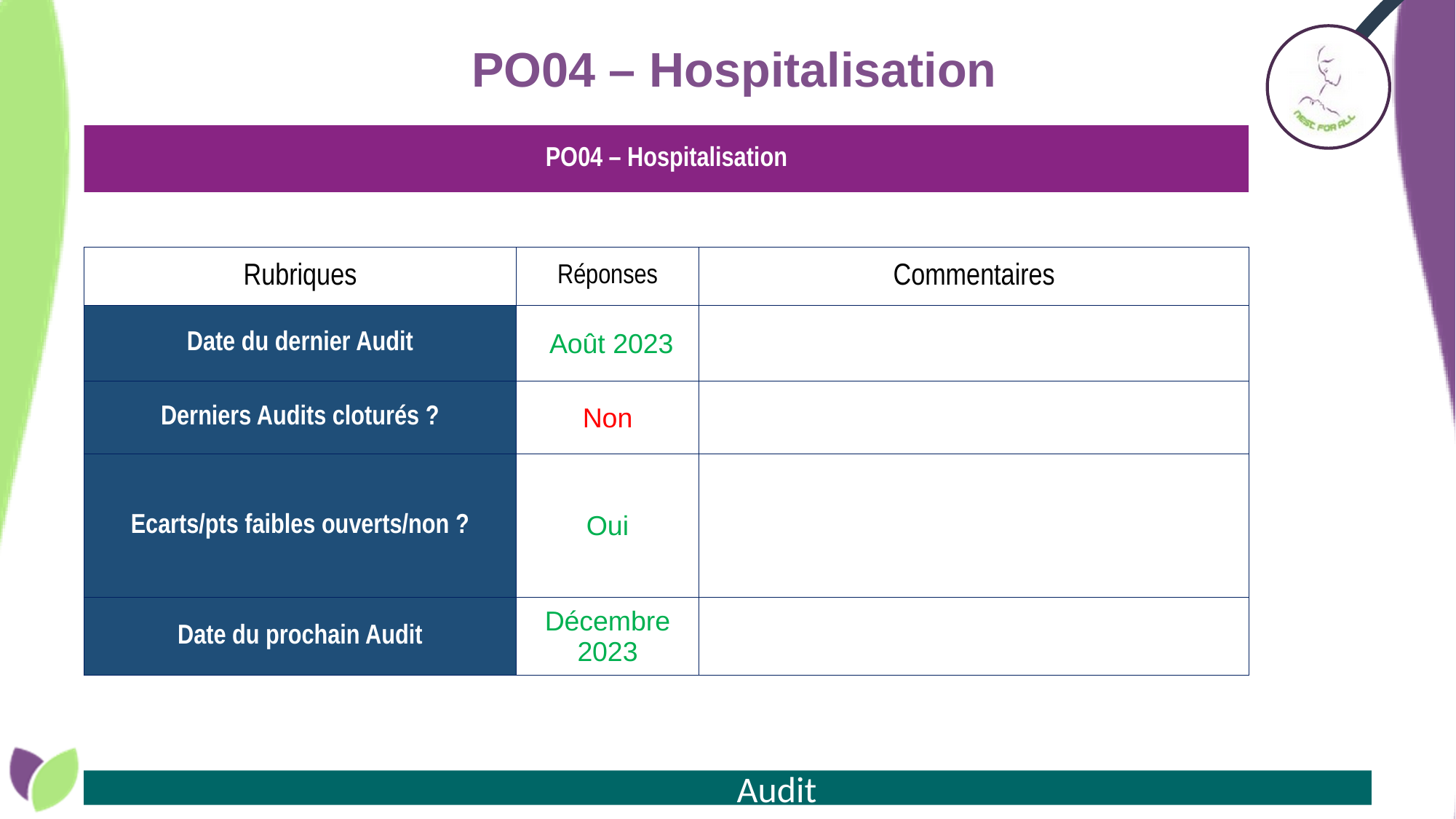

# PO04 – Hospitalisation
| PO04 – Hospitalisation |  |  |
| --- | --- | --- |
|  |  |  |
| Rubriques | Réponses | Commentaires |
| Date du dernier Audit | Août 2023 |  |
| Derniers Audits cloturés ? | Non |  |
| Ecarts/pts faibles ouverts/non ? | Oui |  |
| Date du prochain Audit | Décembre 2023 |  |
Audit